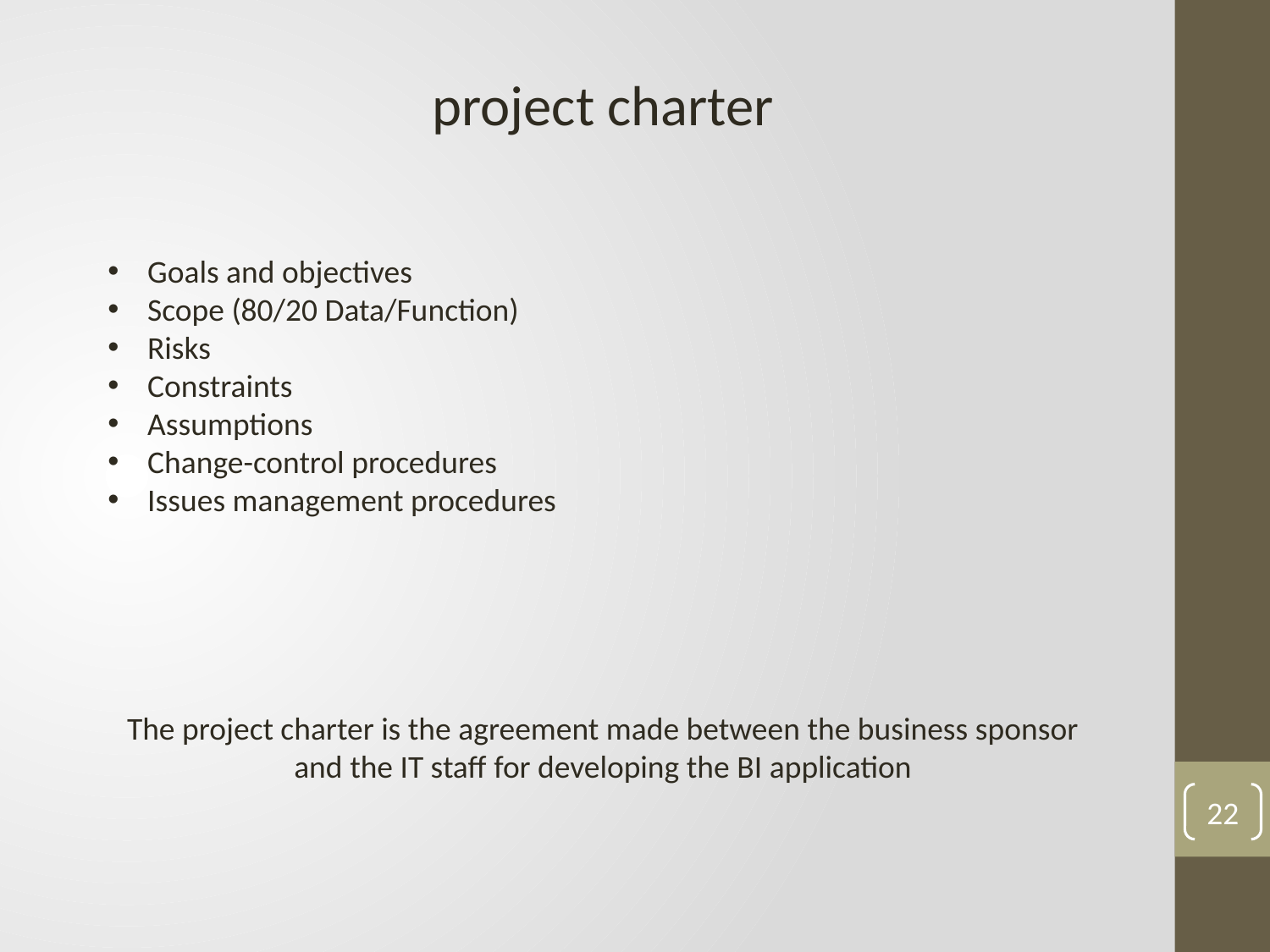

project charter

Goals and objectives
Scope (80/20 Data/Function)
Risks
Constraints
Assumptions
Change-control procedures
Issues management procedures

The project charter is the agreement made between the business sponsor and the IT staff for developing the BI application
22